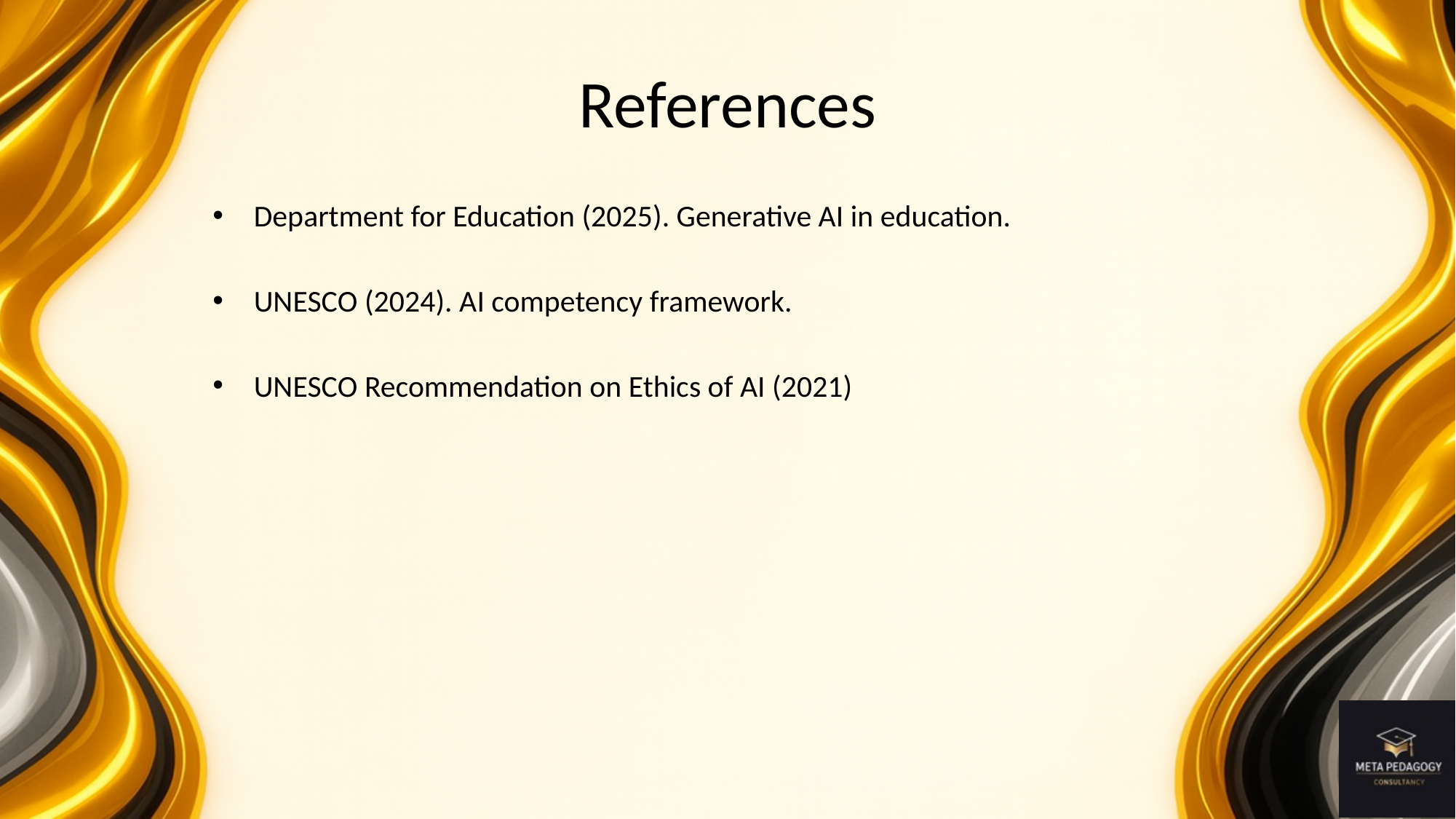

# References
Department for Education (2025). Generative AI in education.

UNESCO (2024). AI competency framework.

UNESCO Recommendation on Ethics of AI (2021)